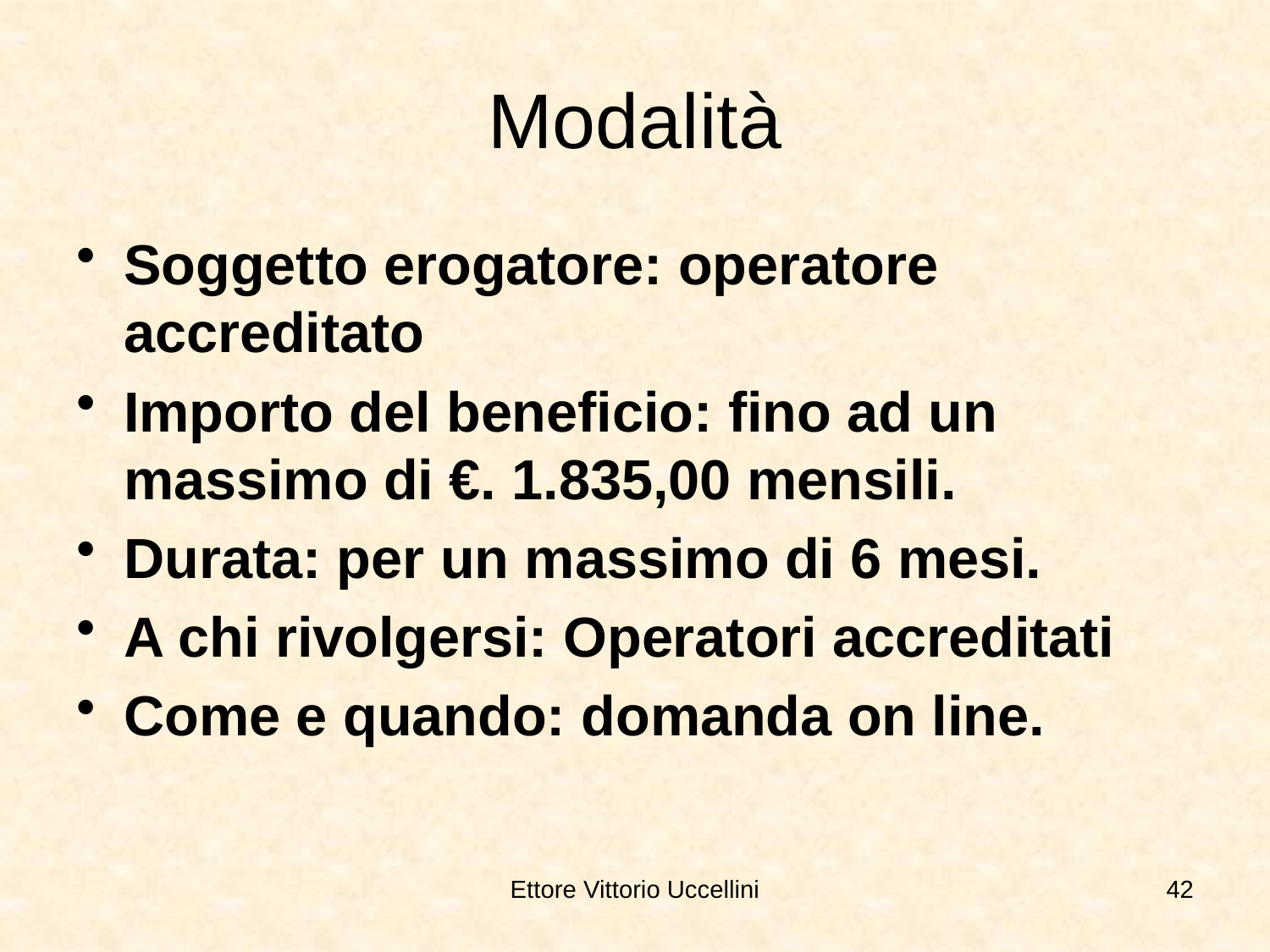

# Modalità
Soggetto erogatore: operatore accreditato
Importo del beneficio: fino ad un massimo di €. 1.835,00 mensili.
Durata: per un massimo di 6 mesi.
A chi rivolgersi: Operatori accreditati
Come e quando: domanda on line.

Ettore Vittorio Uccellini
42